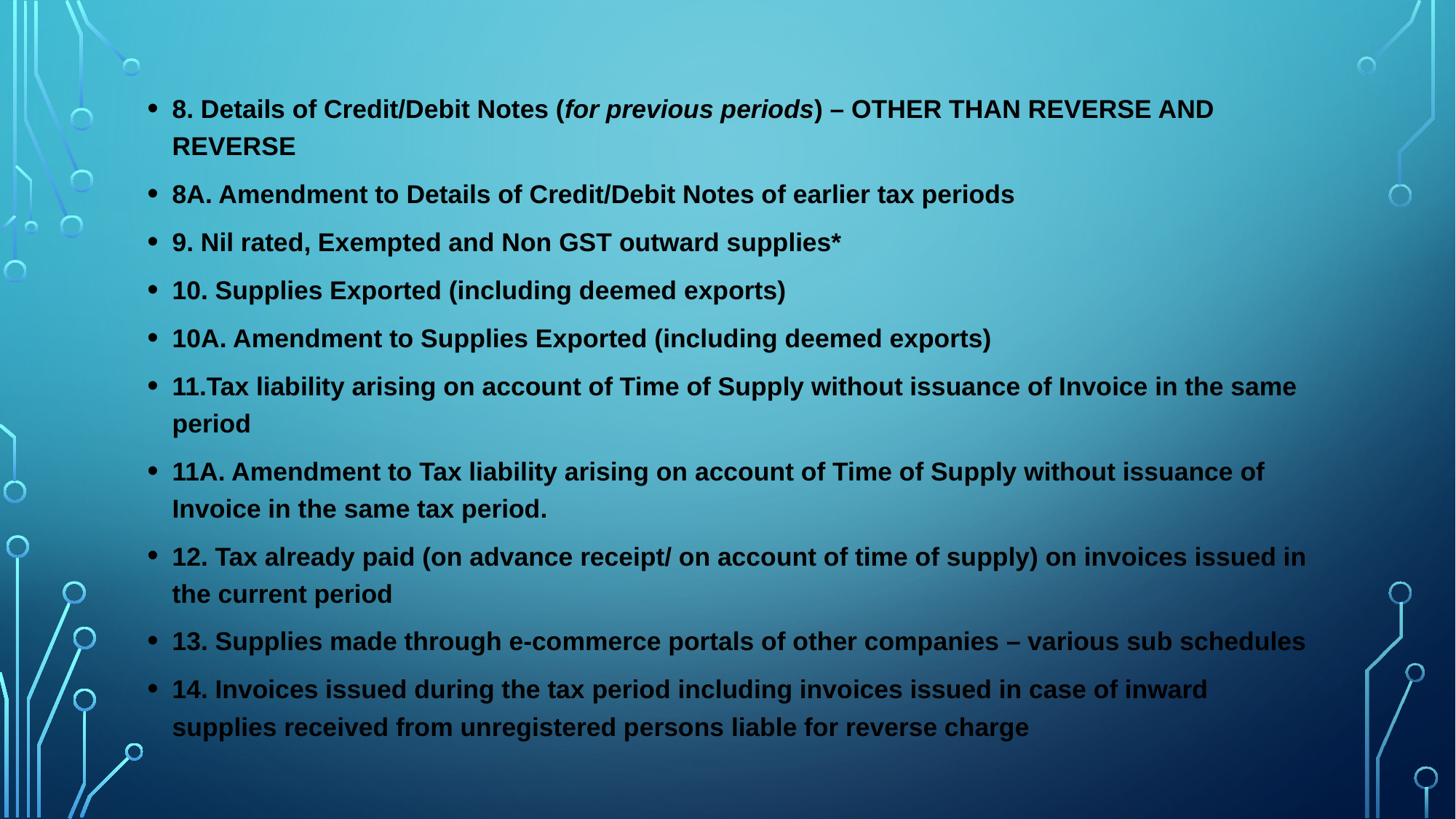

8. Details of Credit/Debit Notes (for previous periods) – OTHER THAN REVERSE AND REVERSE
8A. Amendment to Details of Credit/Debit Notes of earlier tax periods
9. Nil rated, Exempted and Non GST outward supplies*
10. Supplies Exported (including deemed exports)
10A. Amendment to Supplies Exported (including deemed exports)
11.Tax liability arising on account of Time of Supply without issuance of Invoice in the same period
11A. Amendment to Tax liability arising on account of Time of Supply without issuance of Invoice in the same tax period.
12. Tax already paid (on advance receipt/ on account of time of supply) on invoices issued in the current period
13. Supplies made through e-commerce portals of other companies – various sub schedules
14. Invoices issued during the tax period including invoices issued in case of inward supplies received from unregistered persons liable for reverse charge